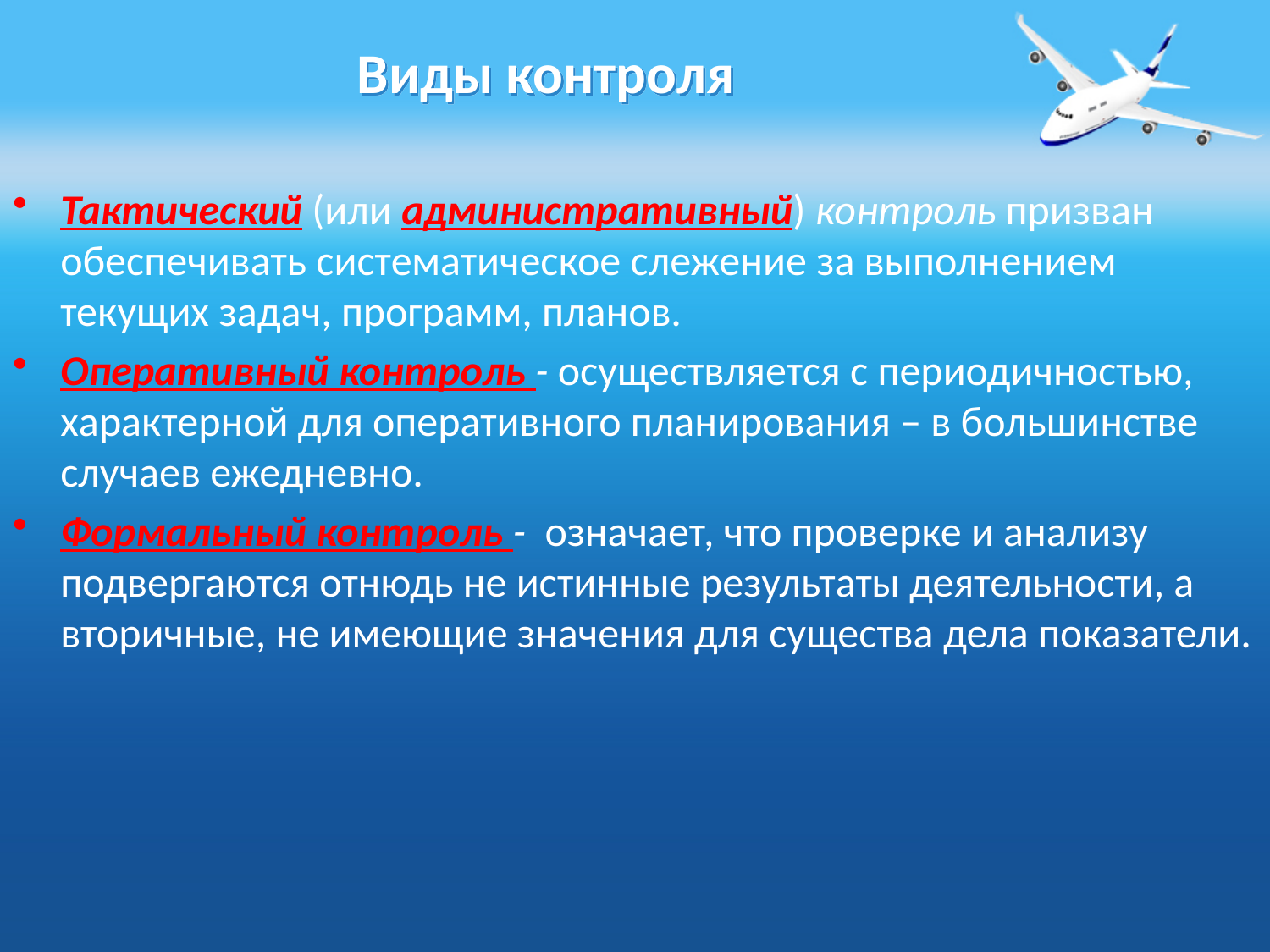

# Виды контроля
Тактический (или административный) контроль призван обеспечивать систематическое слежение за выполнением текущих задач, программ, планов.
Оперативный контроль - осуществляется с периодичностью, характерной для оперативного планирования – в большинстве случаев ежедневно.
Формальный контроль -  означает, что проверке и анализу подвергаются отнюдь не истинные результаты деятельности, а вторичные, не имеющие значения для существа дела показатели.